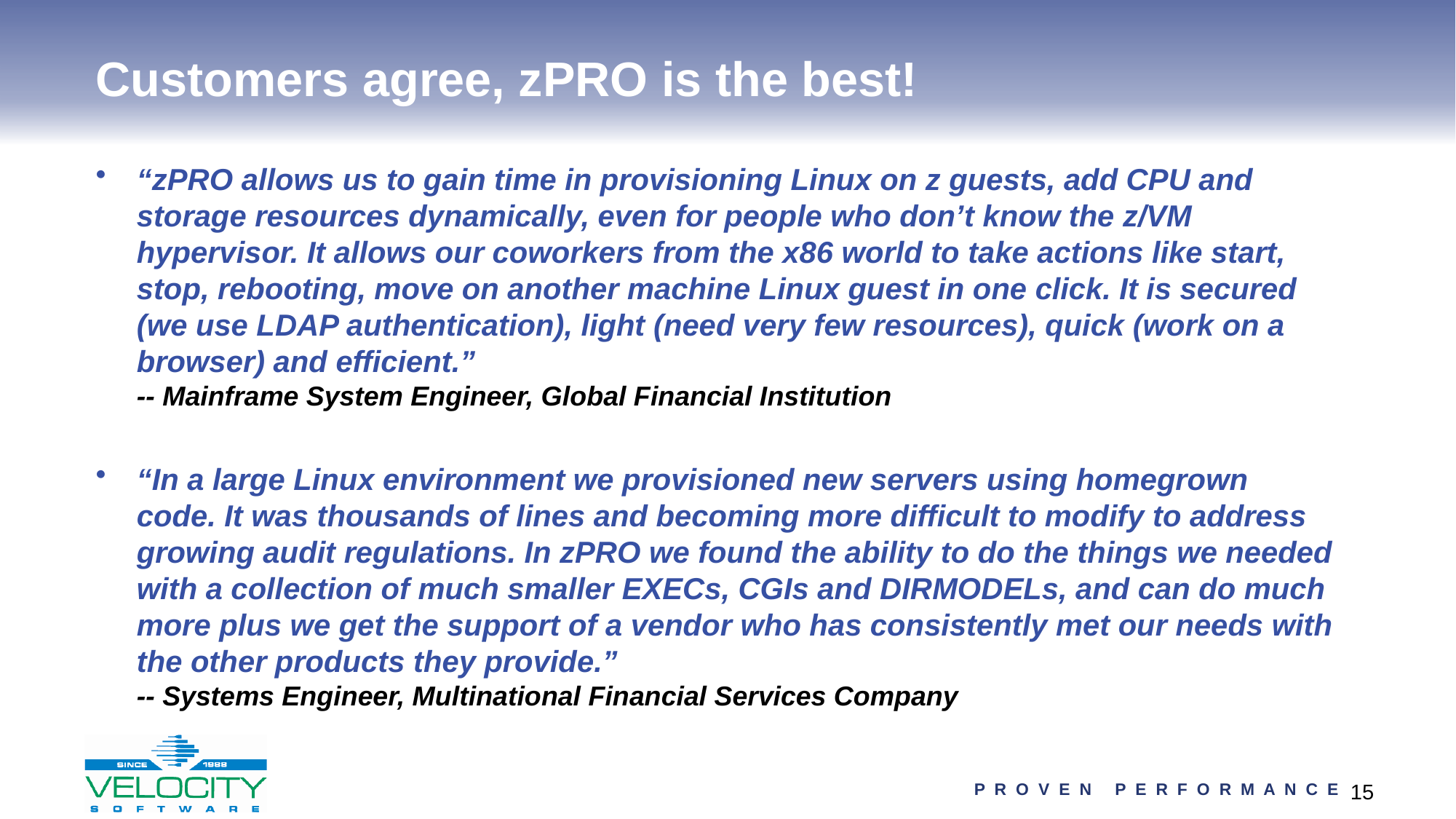

# Customers agree, zPRO is the best!
“zPRO allows us to gain time in provisioning Linux on z guests, add CPU and storage resources dynamically, even for people who don’t know the z/VM hypervisor. It allows our coworkers from the x86 world to take actions like start, stop, rebooting, move on another machine Linux guest in one click. It is secured (we use LDAP authentication), light (need very few resources), quick (work on a browser) and efficient.”
-- Mainframe System Engineer, Global Financial Institution

“In a large Linux environment we provisioned new servers using homegrown code. It was thousands of lines and becoming more difficult to modify to address growing audit regulations. In zPRO we found the ability to do the things we needed with a collection of much smaller EXECs, CGIs and DIRMODELs, and can do much more plus we get the support of a vendor who has consistently met our needs with the other products they provide.”
-- Systems Engineer, Multinational Financial Services Company